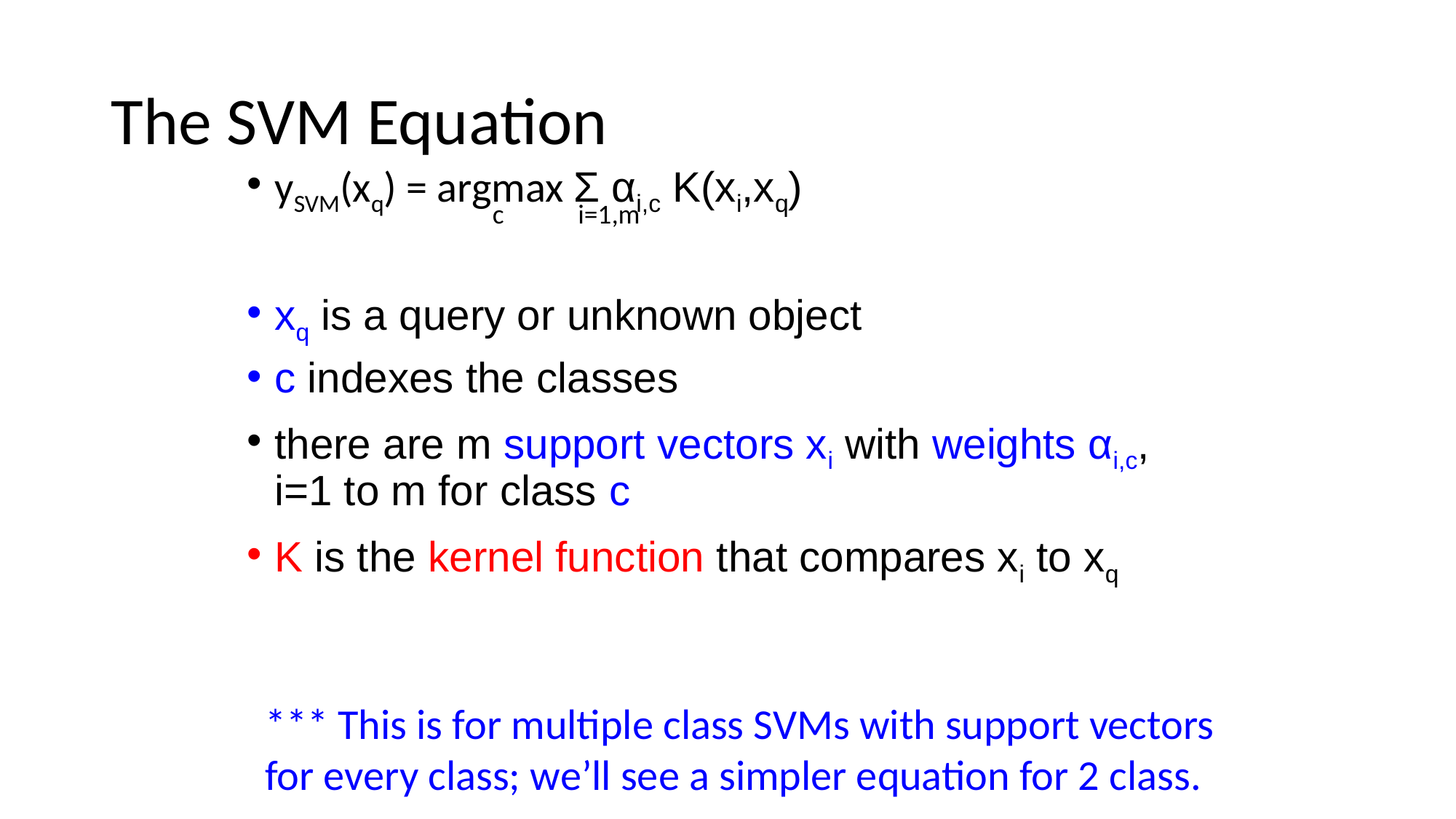

# The SVM Equation
ySVM(xq) = argmax Σ αi,c K(xi,xq)

xq is a query or unknown object
c indexes the classes
there are m support vectors xi with weights αi,c, i=1 to m for class c
K is the kernel function that compares xi to xq
c            i=1,m
*** This is for multiple class SVMs with support vectors
for every class; we’ll see a simpler equation for 2 class.